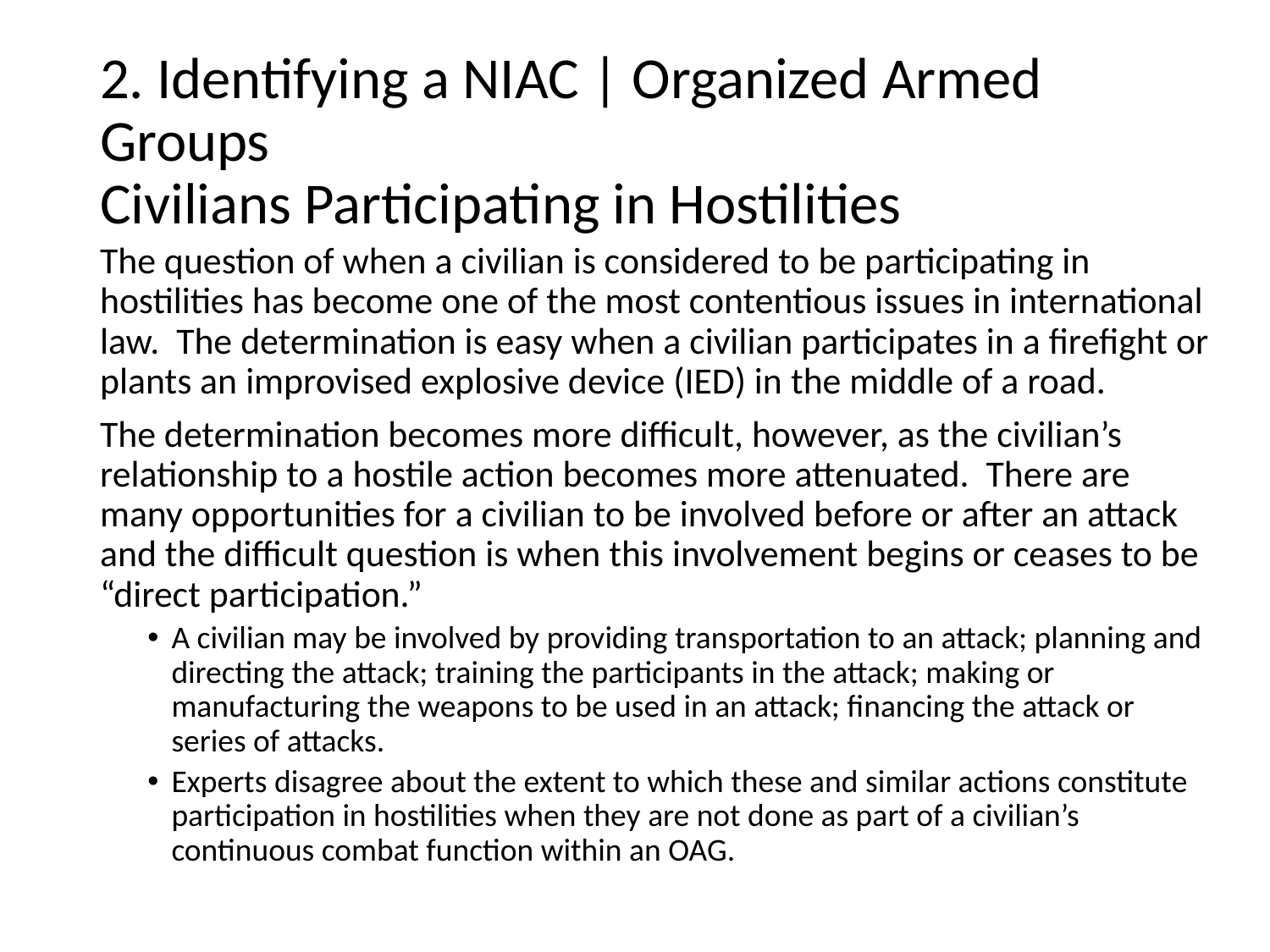

# 2. Identifying a NIAC | Organized Armed Groups Civilians Participating in Hostilities
The question of when a civilian is considered to be participating in hostilities has become one of the most contentious issues in international law.  The determination is easy when a civilian participates in a firefight or plants an improvised explosive device (IED) in the middle of a road.
The determination becomes more difficult, however, as the civilian’s relationship to a hostile action becomes more attenuated.  There are many opportunities for a civilian to be involved before or after an attack and the difficult question is when this involvement begins or ceases to be “direct participation.”
A civilian may be involved by providing transportation to an attack; planning and directing the attack; training the participants in the attack; making or manufacturing the weapons to be used in an attack; financing the attack or series of attacks.
Experts disagree about the extent to which these and similar actions constitute participation in hostilities when they are not done as part of a civilian’s continuous combat function within an OAG.